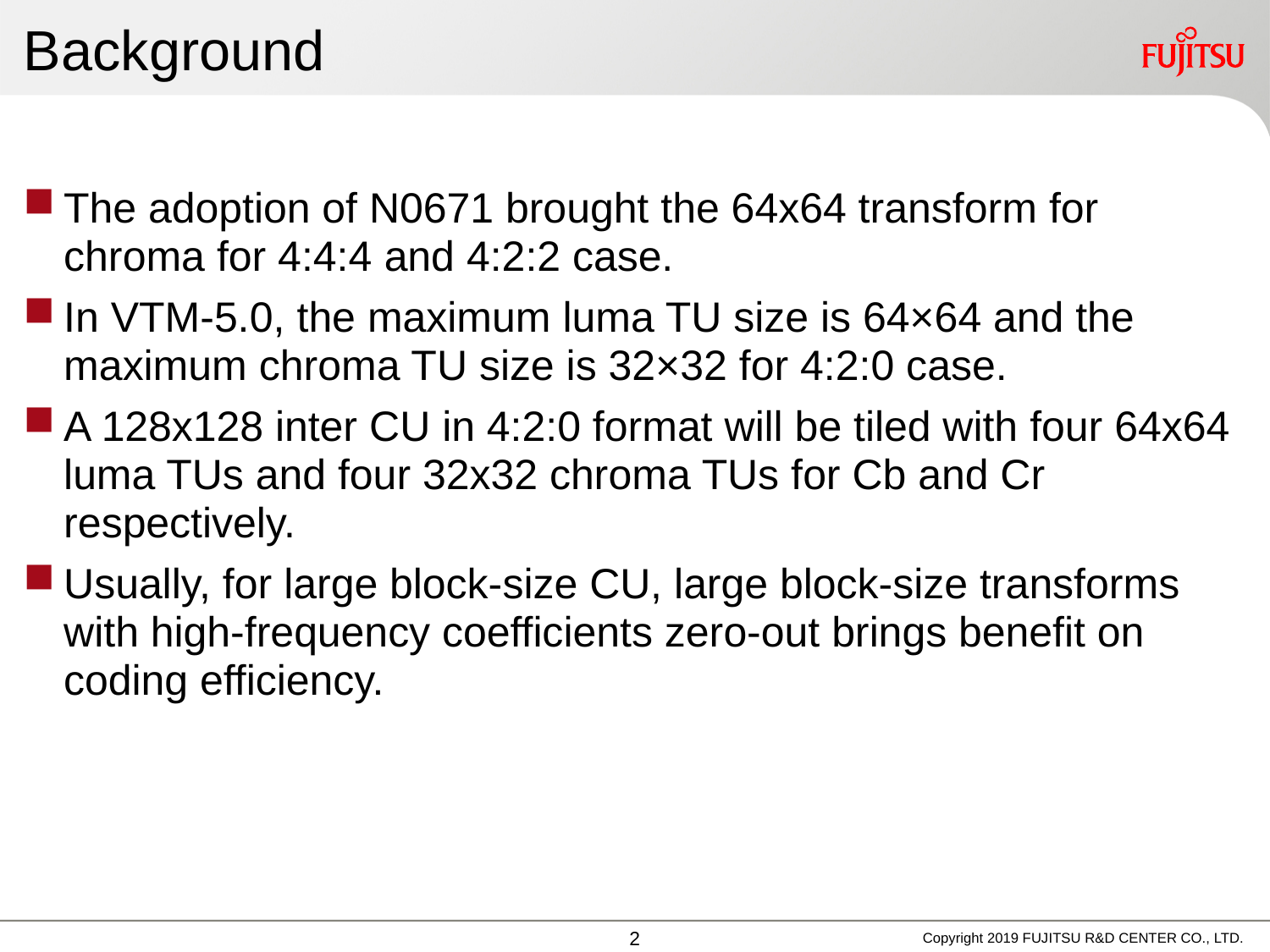

# Background

The adoption of N0671 brought the 64x64 transform for chroma for 4:4:4 and 4:2:2 case.
In VTM-5.0, the maximum luma TU size is 64×64 and the maximum chroma TU size is 32×32 for 4:2:0 case.
A 128x128 inter CU in 4:2:0 format will be tiled with four 64x64 luma TUs and four 32x32 chroma TUs for Cb and Cr respectively.
Usually, for large block-size CU, large block-size transforms with high-frequency coefficients zero-out brings benefit on coding efficiency.

2
Copyright 2019 FUJITSU R&D CENTER CO., LTD.